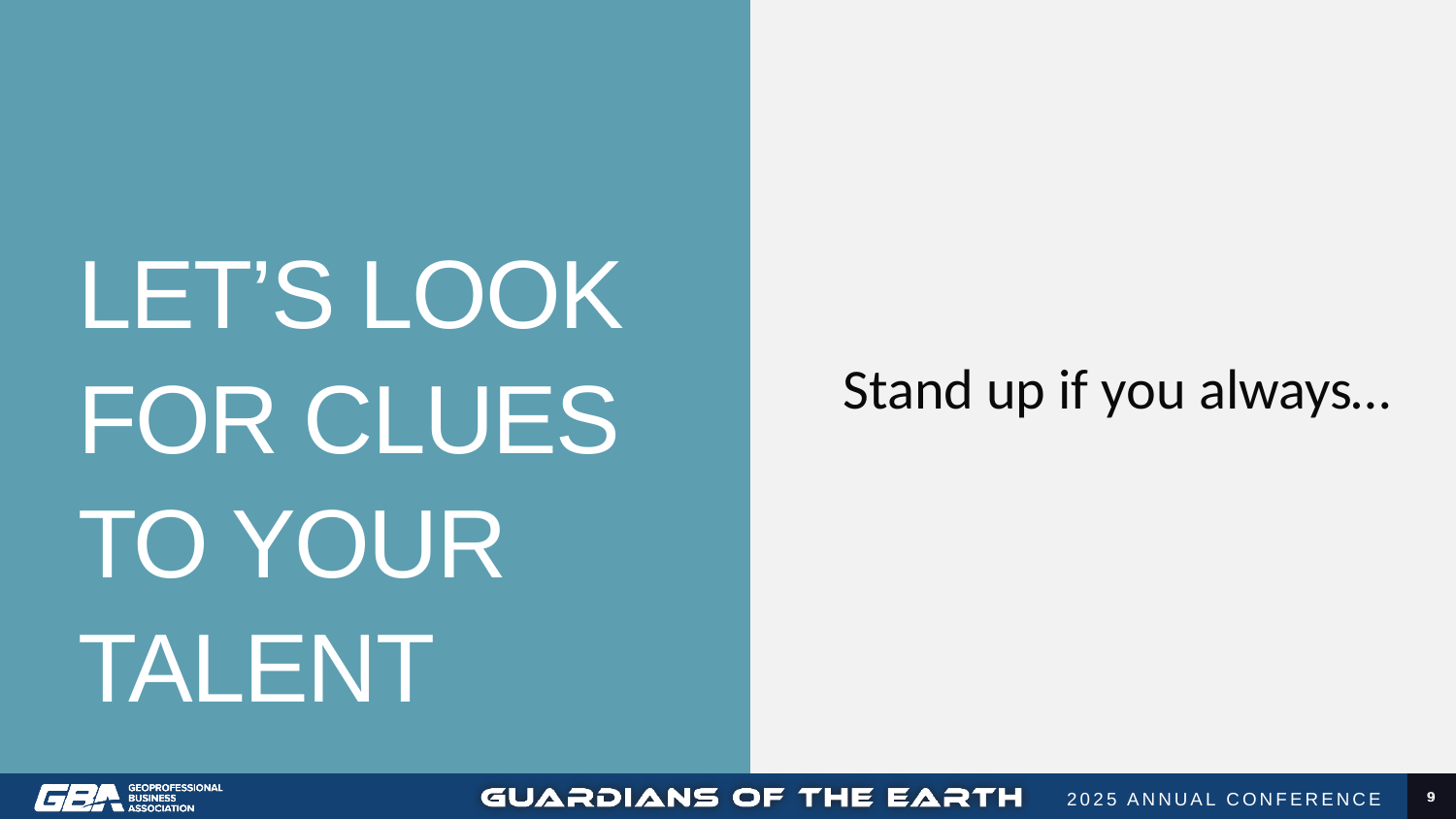

LET’S LOOK FOR CLUES TO YOUR TALENT
Stand up if you always…
9
9